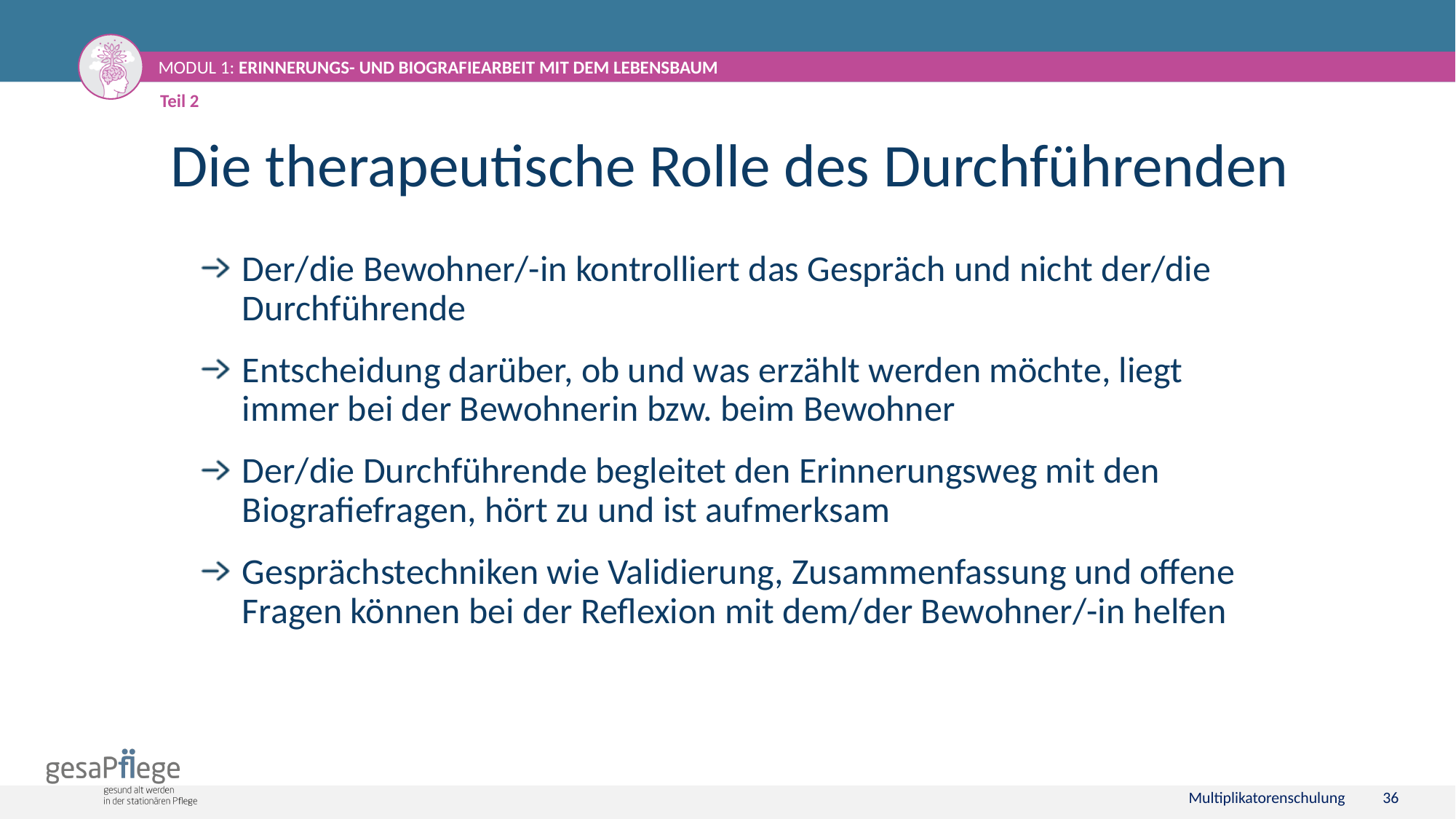

Teil 2
# Die therapeutische Rolle des Durchführenden
Der/die Bewohner/-in kontrolliert das Gespräch und nicht der/die Durchführende
Entscheidung darüber, ob und was erzählt werden möchte, liegt
immer bei der Bewohnerin bzw. beim Bewohner
Der/die Durchführende begleitet den Erinnerungsweg mit den Biografiefragen, hört zu und ist aufmerksam
Gesprächstechniken wie Validierung, Zusammenfassung und offene Fragen können bei der Reflexion mit dem/der Bewohner/-in helfen
Multiplikatorenschulung
36